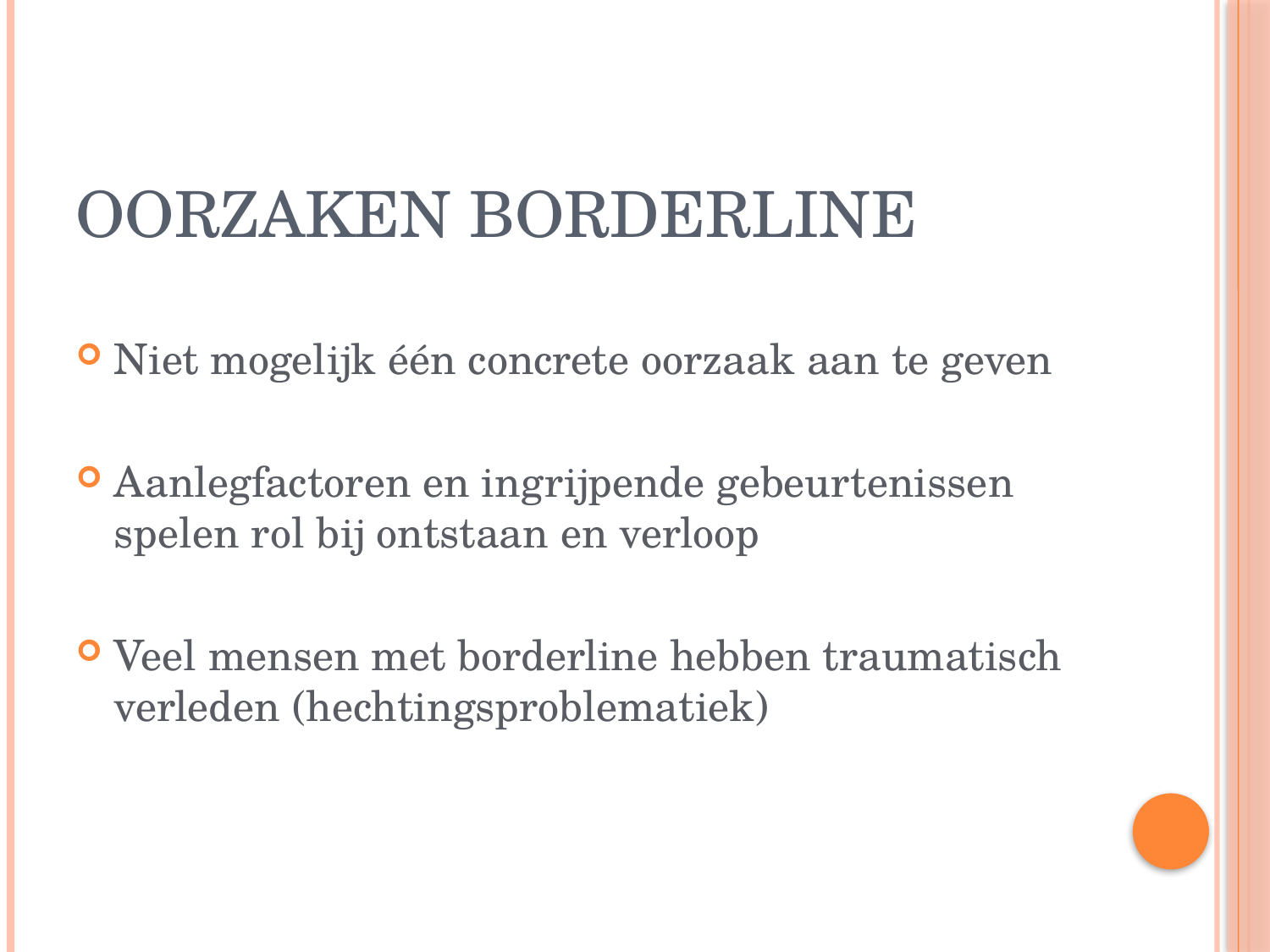

# Oorzaken borderline
Niet mogelijk één concrete oorzaak aan te geven

Aanlegfactoren en ingrijpende gebeurtenissen spelen rol bij ontstaan en verloop

Veel mensen met borderline hebben traumatisch verleden (hechtingsproblematiek)